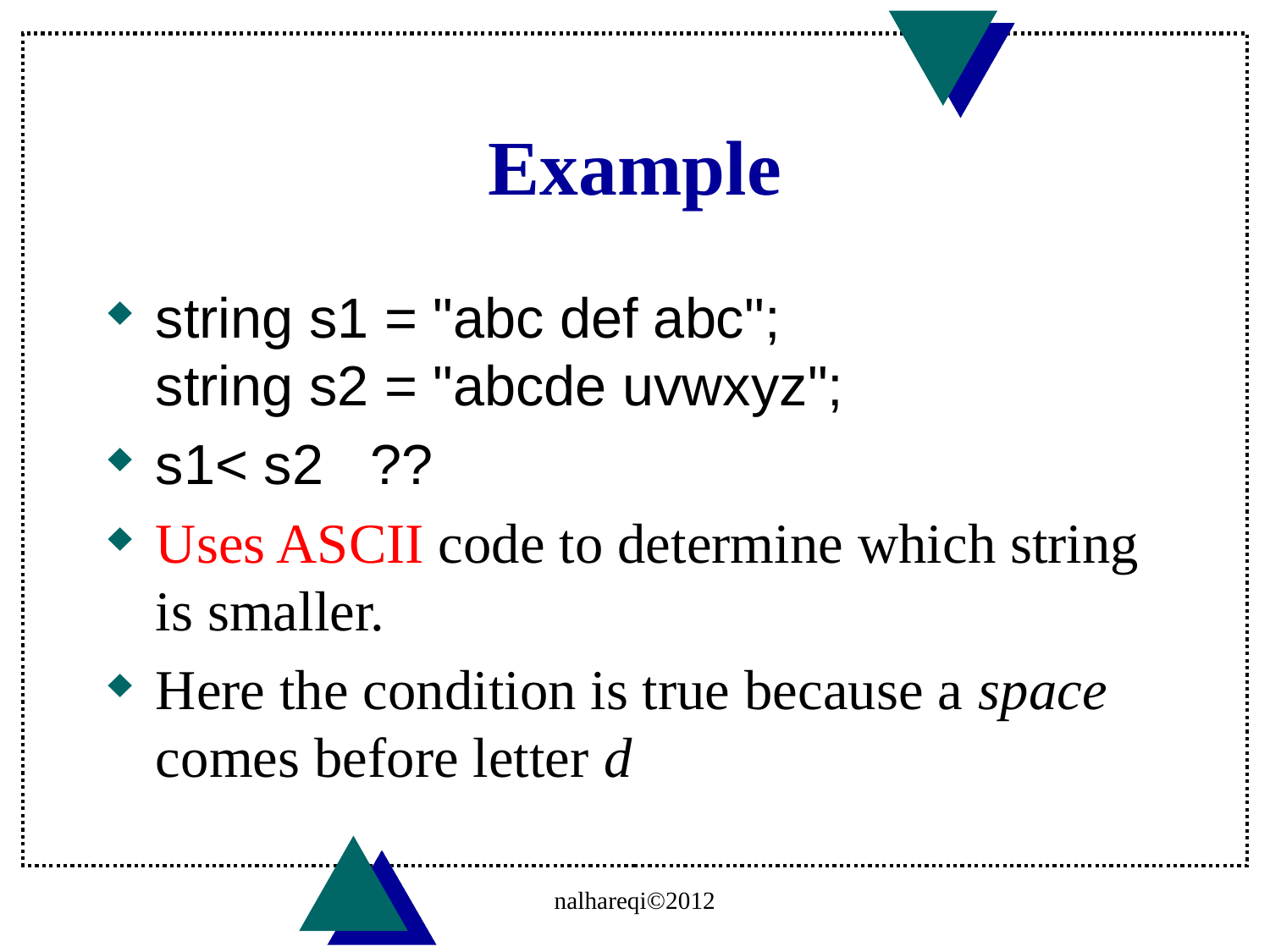

# Example
string s1 = "abc def abc";
string s2 = "abcde uvwxyz";
s1< s2   ??
Uses ASCII code to determine which string is smaller.
Here the condition is true because a space comes before letter d
nalhareqi©2012